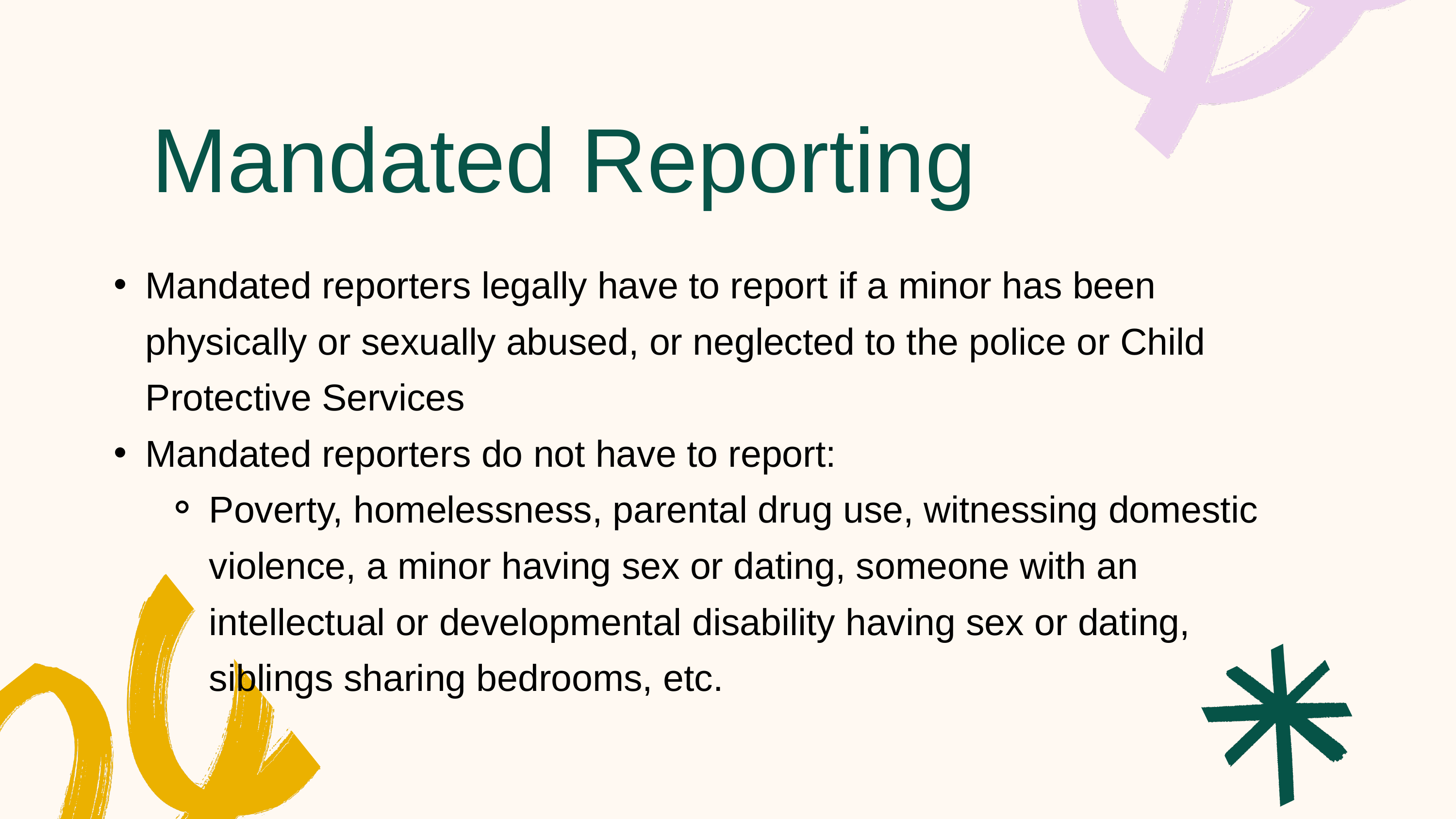

Mandated Reporting
Mandated reporters legally have to report if a minor has been physically or sexually abused, or neglected to the police or Child Protective Services
Mandated reporters do not have to report:
Poverty, homelessness, parental drug use, witnessing domestic violence, a minor having sex or dating, someone with an intellectual or developmental disability having sex or dating, siblings sharing bedrooms, etc.